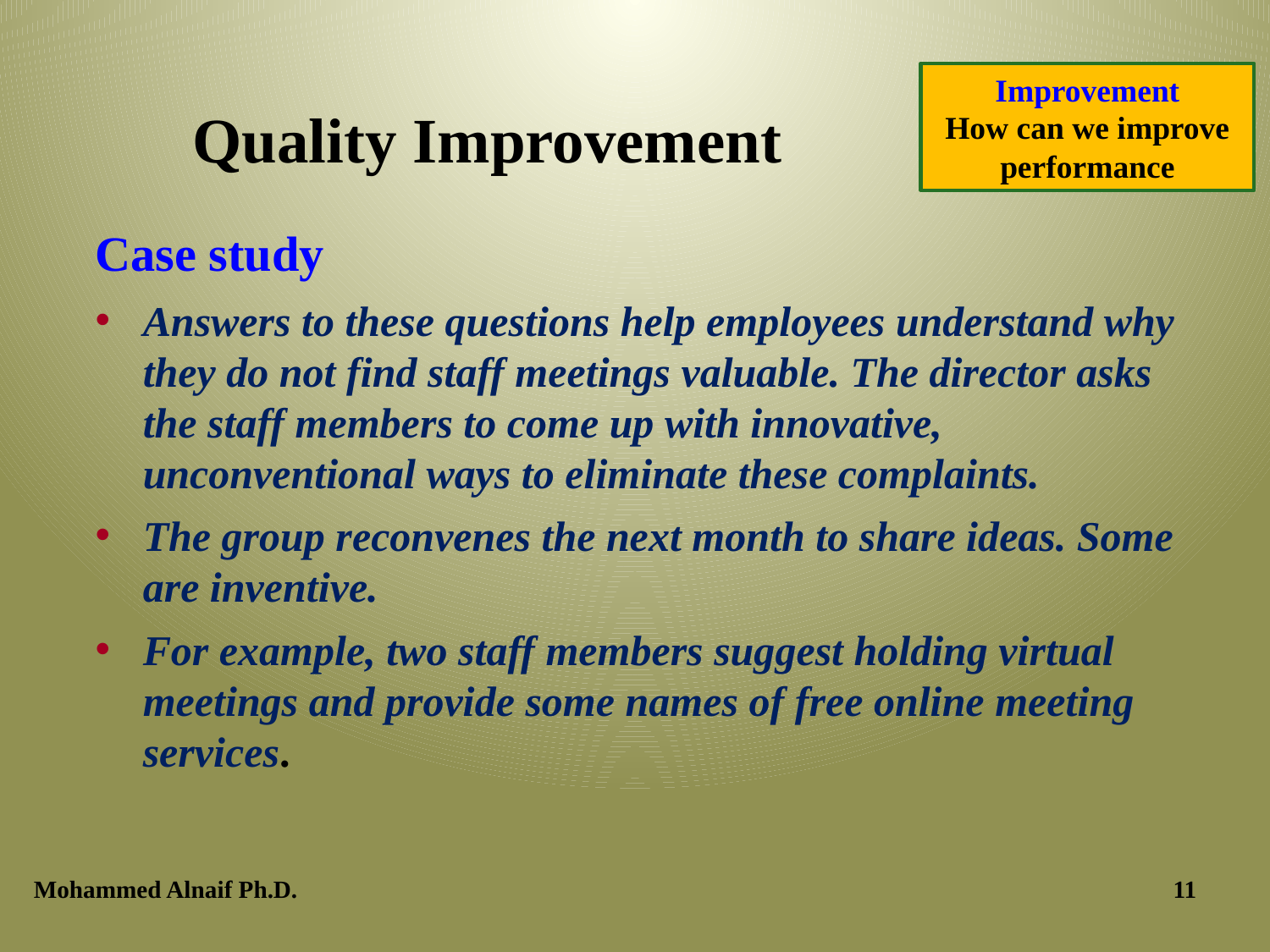

Improvement
How can we improve performance
# Quality Improvement
Case study
Answers to these questions help employees understand why they do not find staff meetings valuable. The director asks the staff members to come up with innovative, unconventional ways to eliminate these complaints.
The group reconvenes the next month to share ideas. Some are inventive.
For example, two staff members suggest holding virtual meetings and provide some names of free online meeting services.
Mohammed Alnaif Ph.D.
11